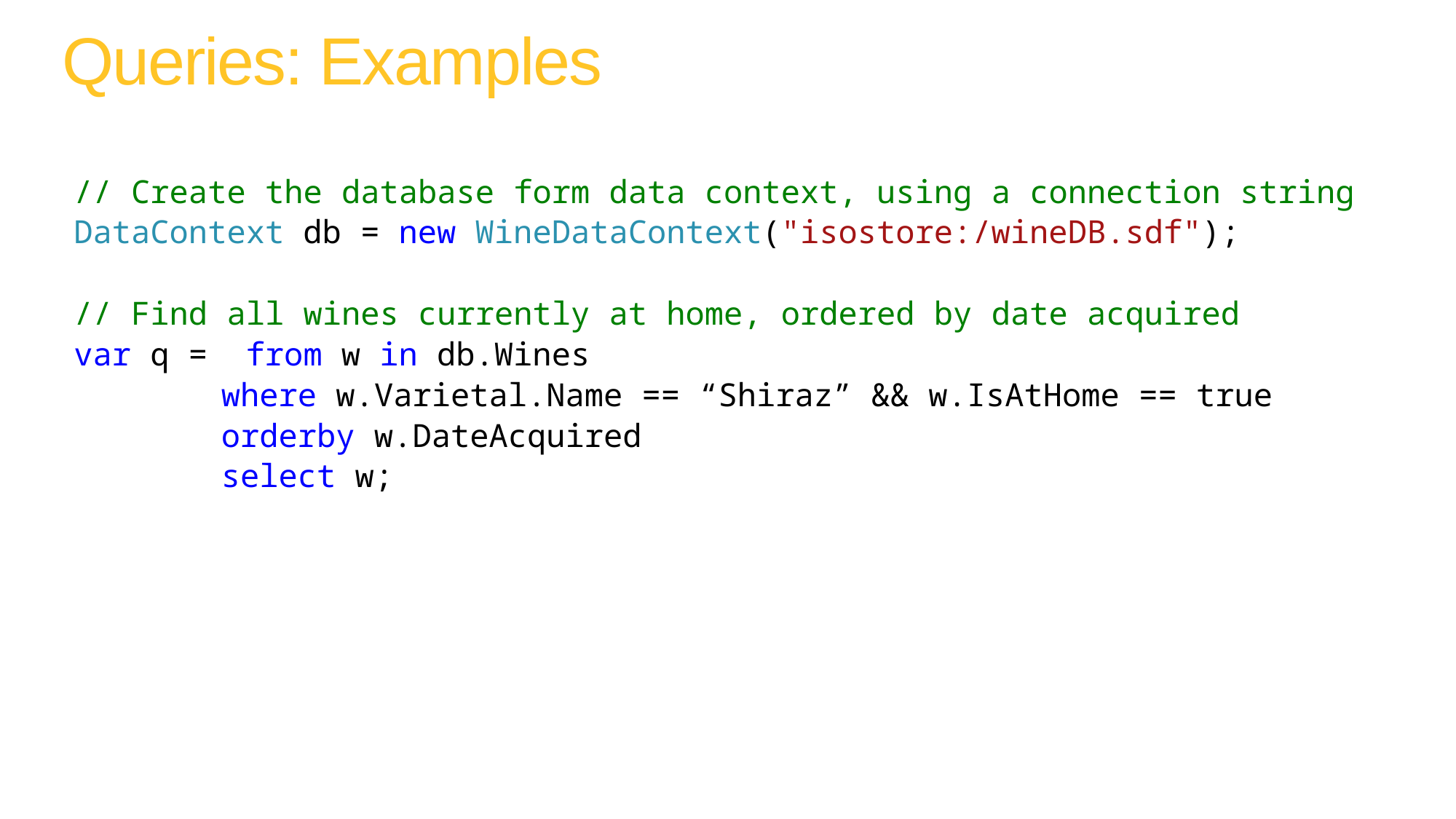

# Queries: Examples
// Create the database form data context, using a connection string
DataContext db = new WineDataContext("isostore:/wineDB.sdf");

// Find all wines currently at home, ordered by date acquired
var q =  from w in db.Wines
	  where w.Varietal.Name == “Shiraz” && w.IsAtHome == true
	  orderby w.DateAcquired
	  select w;